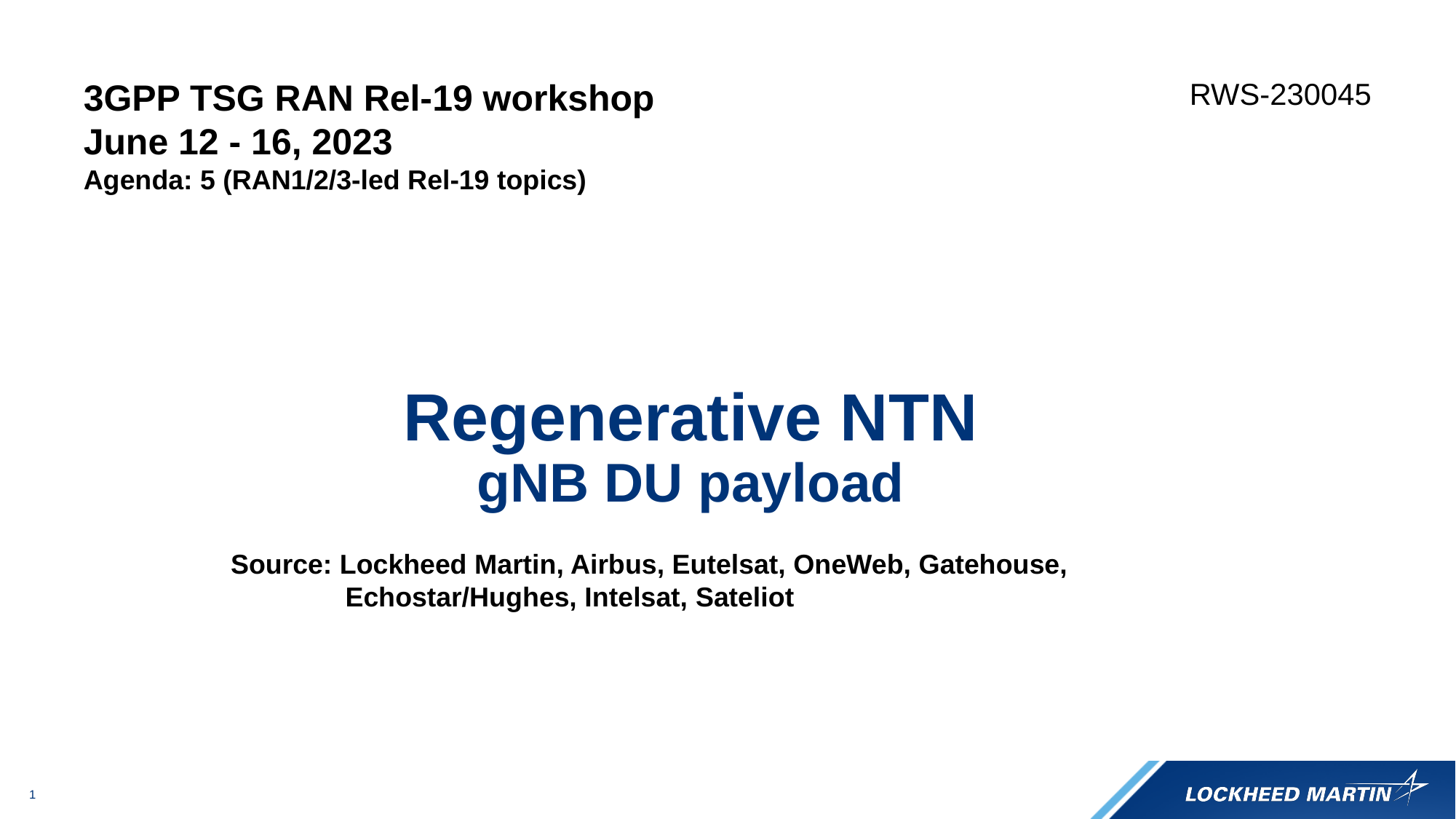

3GPP TSG RAN Rel-19 workshop
June 12 - 16, 2023
Agenda: 5 (RAN1/2/3-led Rel-19 topics)
RWS-230045

Regenerative NTN
gNB DU payload
Source: Lockheed Martin, Airbus, Eutelsat, OneWeb, Gatehouse,
               Echostar/Hughes, Intelsat, Sateliot